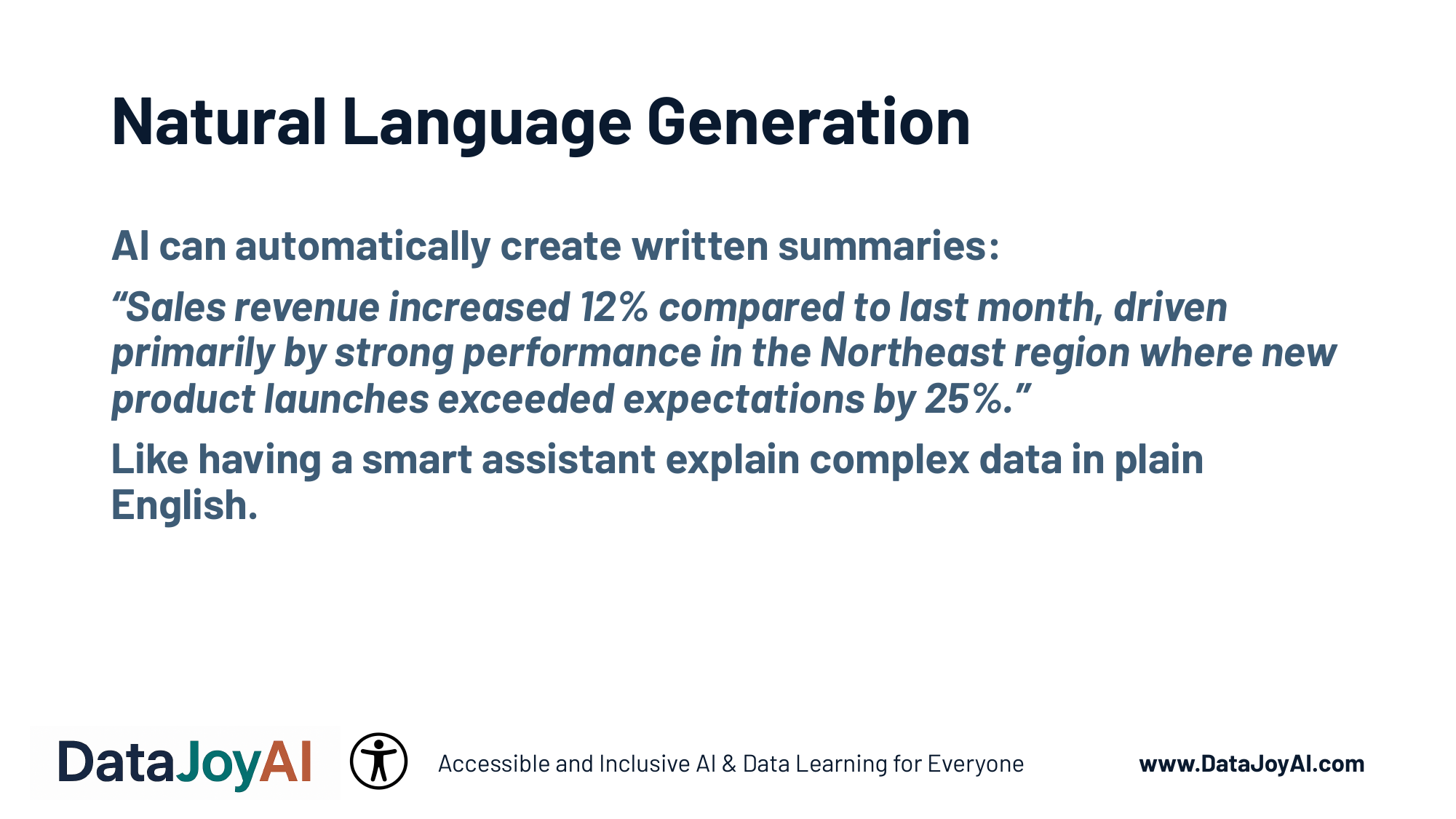

# Natural Language Generation
AI can automatically create written summaries:
“Sales revenue increased 12% compared to last month, driven primarily by strong performance in the Northeast region where new product launches exceeded expectations by 25%.”
Like having a smart assistant explain complex data in plain English.